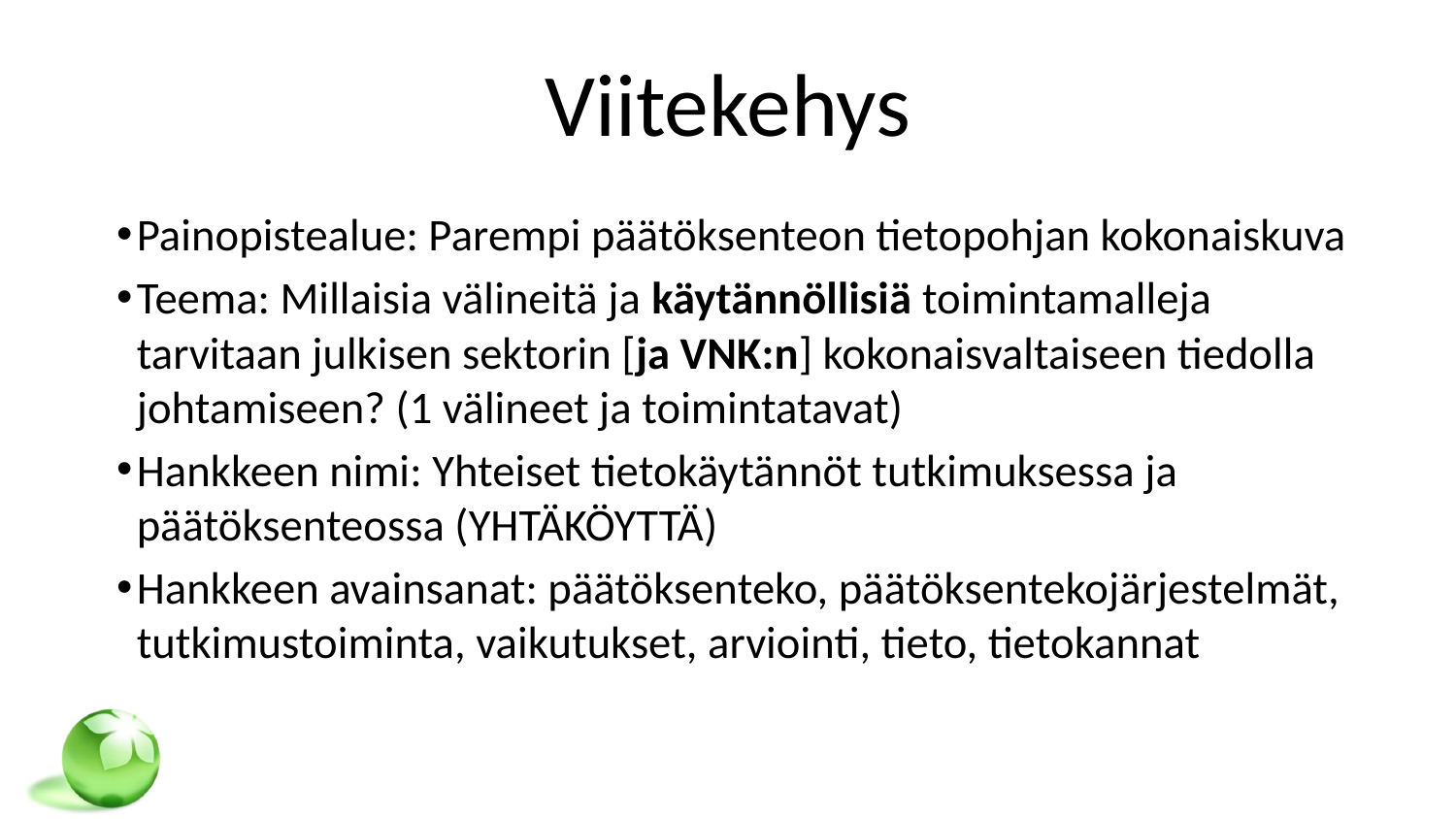

# Viitekehys
Painopistealue: Parempi päätöksenteon tietopohjan kokonaiskuva
Teema: Millaisia välineitä ja käytännöllisiä toimintamalleja tarvitaan julkisen sektorin [ja VNK:n] kokonaisvaltaiseen tiedolla johtamiseen? (1 välineet ja toimintatavat)
Hankkeen nimi: Yhteiset tietokäytännöt tutkimuksessa ja päätöksenteossa (YHTÄKÖYTTÄ)
Hankkeen avainsanat: päätöksenteko, päätöksentekojärjestelmät, tutkimustoiminta, vaikutukset, arviointi, tieto, tietokannat